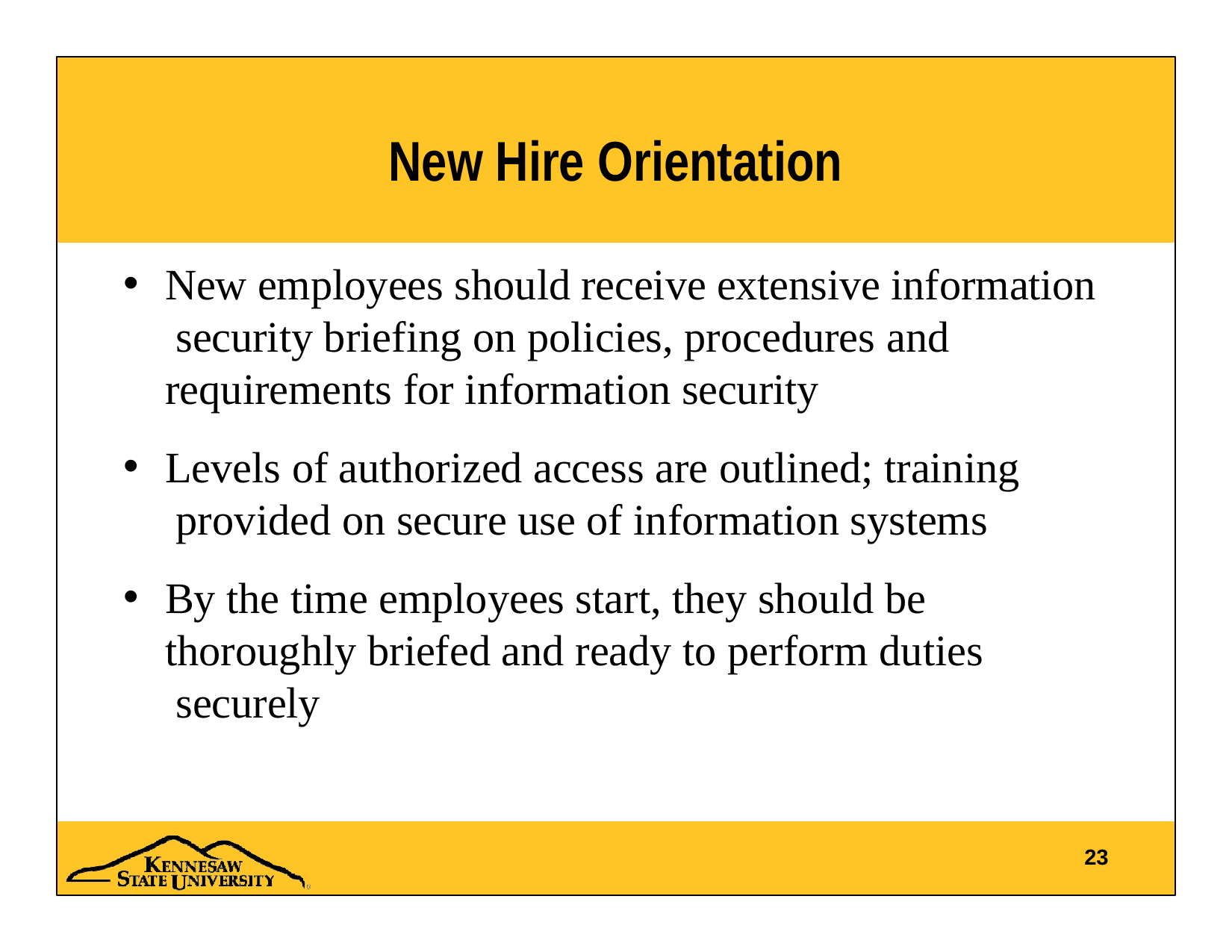

# New Hire Orientation
New employees should receive extensive information  security briefing on policies, procedures and  requirements for information security
Levels of authorized access are outlined; training  provided on secure use of information systems
By the time employees start, they should be  thoroughly briefed and ready to perform duties  securely

23